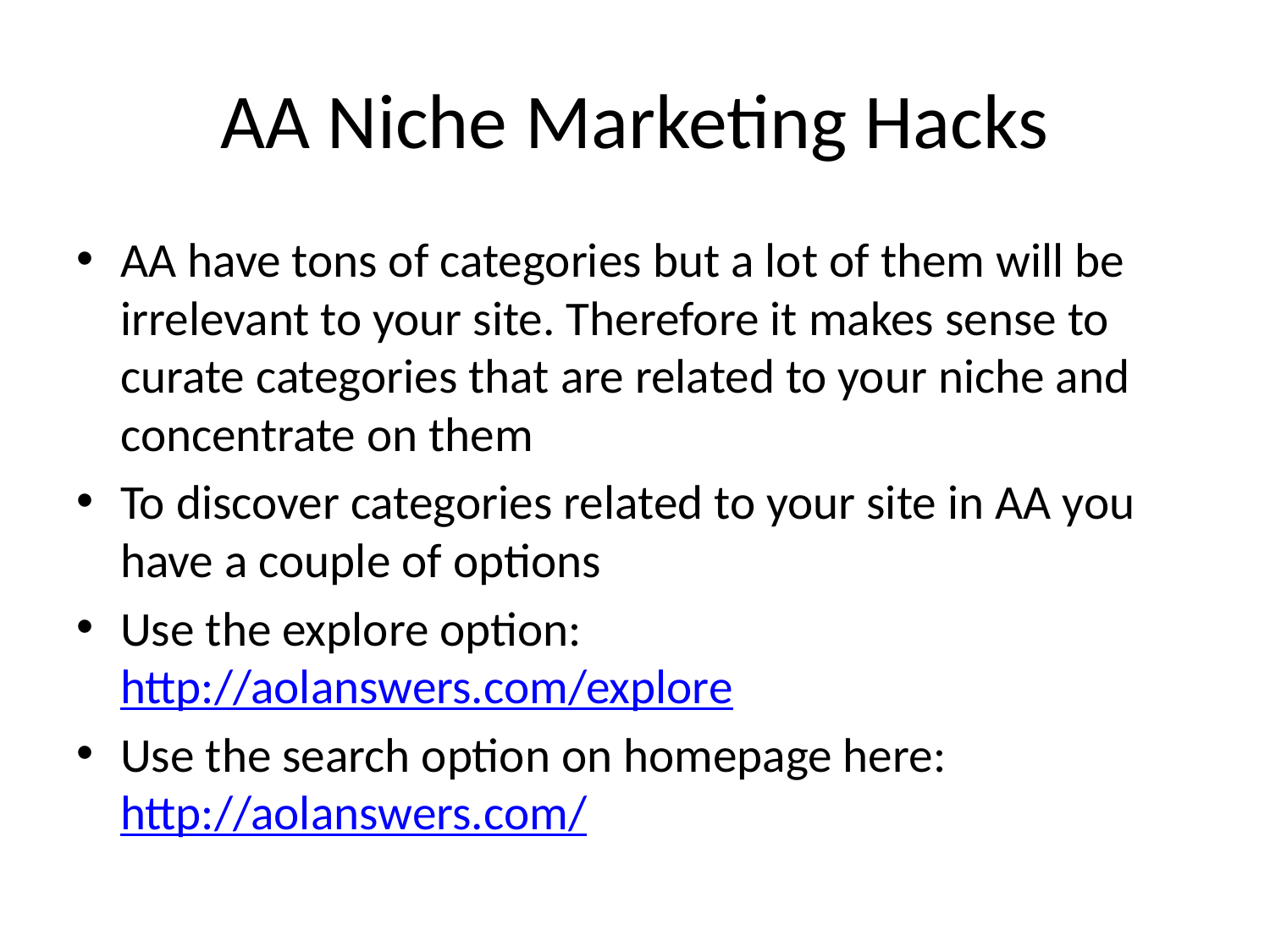

# AA Niche Marketing Hacks
AA have tons of categories but a lot of them will be irrelevant to your site. Therefore it makes sense to curate categories that are related to your niche and concentrate on them
To discover categories related to your site in AA you have a couple of options
Use the explore option: http://aolanswers.com/explore
Use the search option on homepage here: http://aolanswers.com/